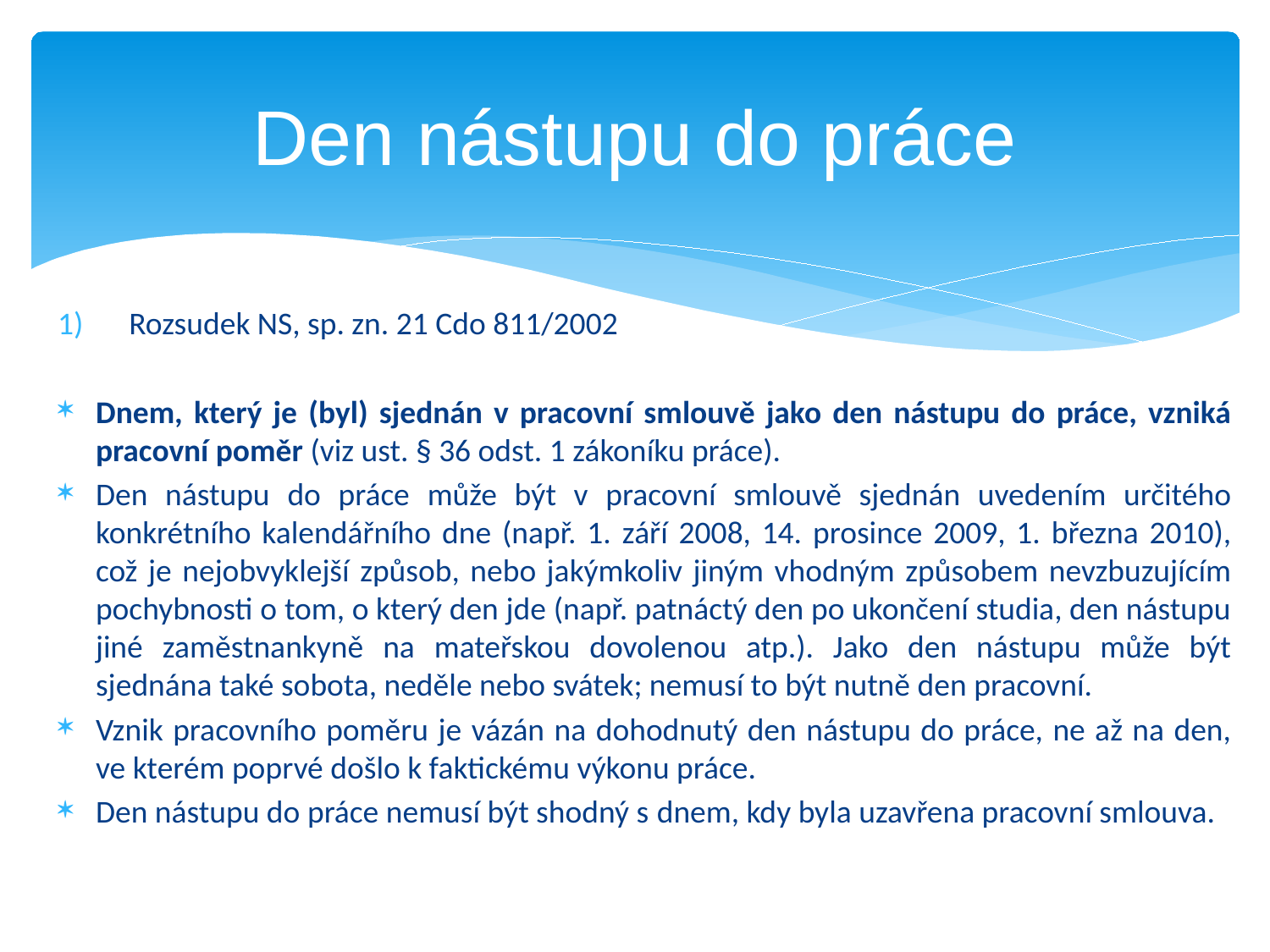

# Den nástupu do práce
Rozsudek NS, sp. zn. 21 Cdo 811/2002

Dnem, který je (byl) sjednán v pracovní smlouvě jako den nástupu do práce, vzniká pracovní poměr (viz ust. § 36 odst. 1 zákoníku práce).
Den nástupu do práce může být v pracovní smlouvě sjednán uvedením určitého konkrétního kalendářního dne (např. 1. září 2008, 14. prosince 2009, 1. března 2010), což je nejobvyklejší způsob, nebo jakýmkoliv jiným vhodným způsobem nevzbuzujícím pochybnosti o tom, o který den jde (např. patnáctý den po ukončení studia, den nástupu jiné zaměstnankyně na mateřskou dovolenou atp.). Jako den nástupu může být sjednána také sobota, neděle nebo svátek; nemusí to být nutně den pracovní.
Vznik pracovního poměru je vázán na dohodnutý den nástupu do práce, ne až na den, ve kterém poprvé došlo k faktickému výkonu práce.
Den nástupu do práce nemusí být shodný s dnem, kdy byla uzavřena pracovní smlouva.